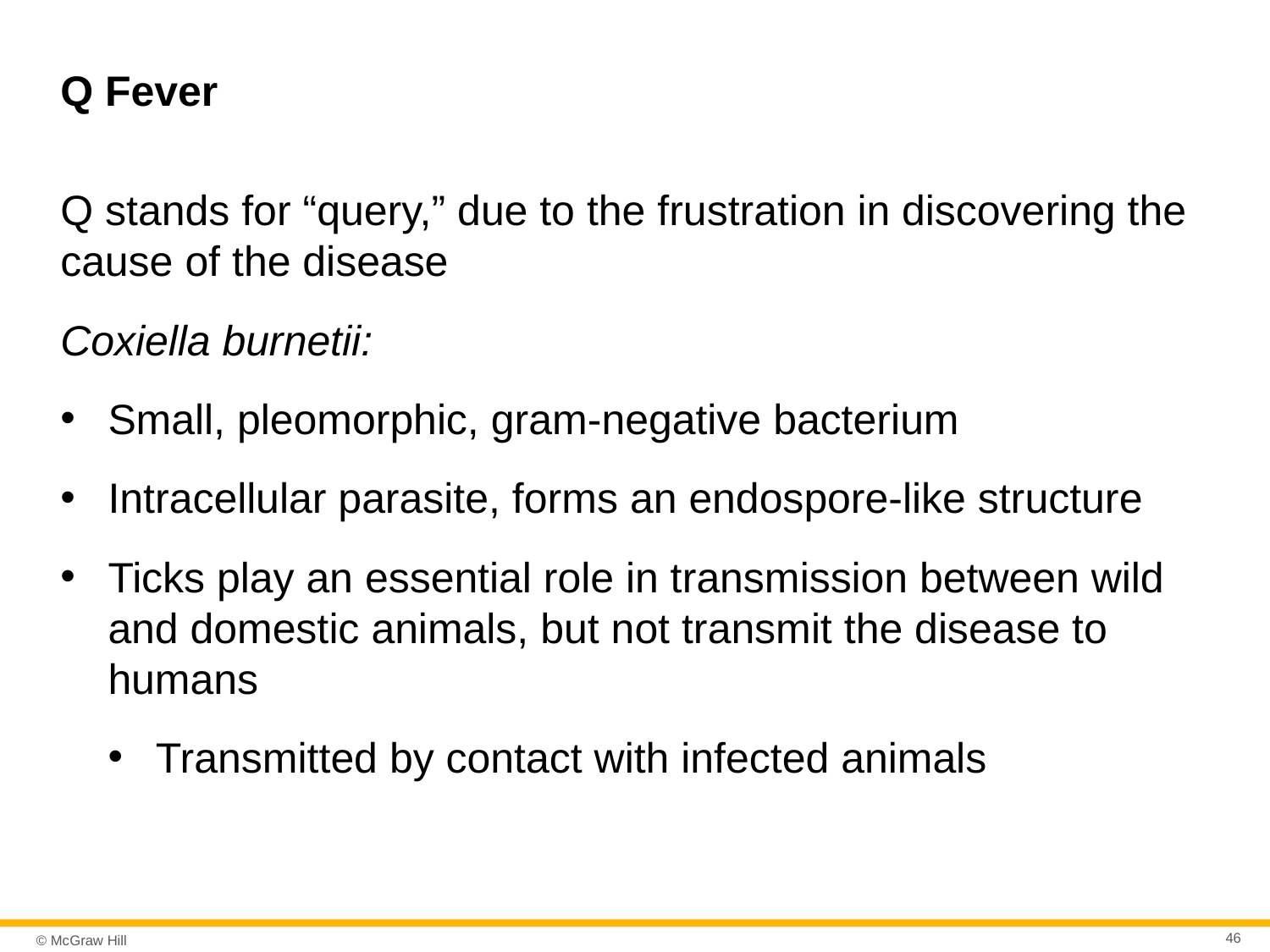

# Q Fever
Q stands for “query,” due to the frustration in discovering the cause of the disease
Coxiella burnetii:
Small, pleomorphic, gram-negative bacterium
Intracellular parasite, forms an endospore-like structure
Ticks play an essential role in transmission between wild and domestic animals, but not transmit the disease to humans
Transmitted by contact with infected animals